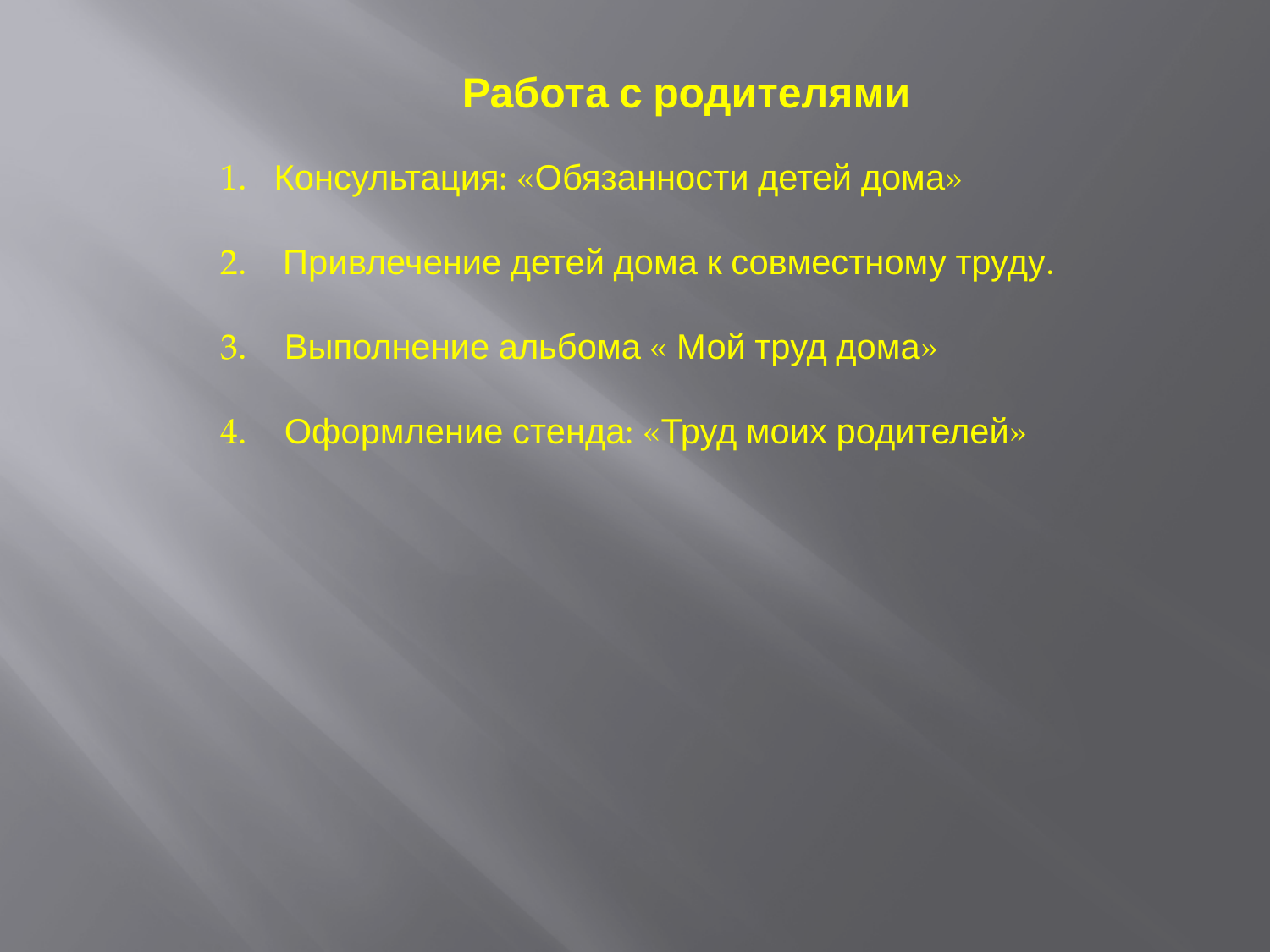

Работа с родителями

1.   Консультация: «Обязанности детей дома»

2.    Привлечение детей дома к совместному труду.

Выполнение альбома « Мой труд дома»

Оформление стенда: «Труд моих родителей»